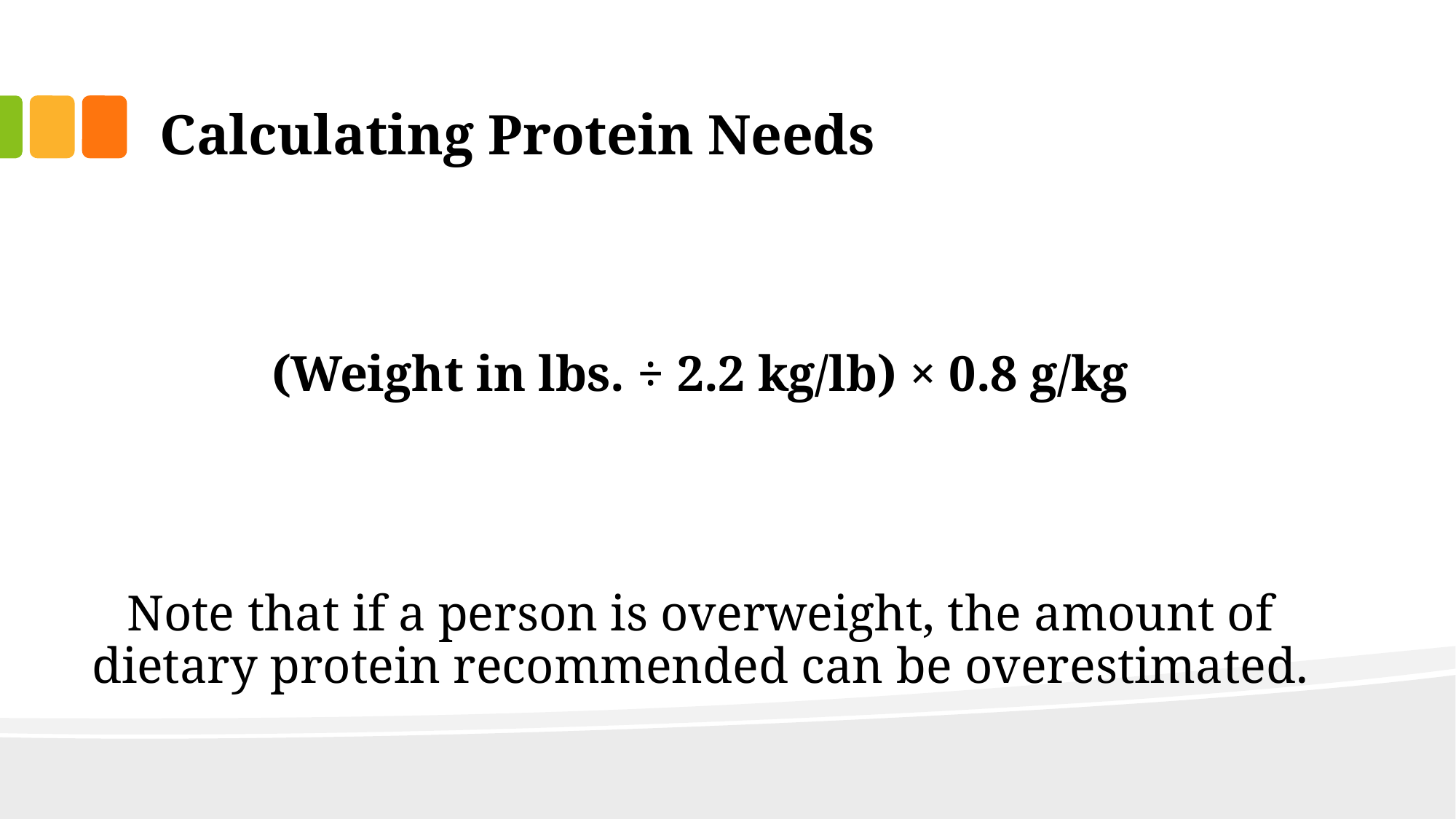

# Calculating Protein Needs

(Weight in lbs. ÷ 2.2 kg/lb) × 0.8 g/kg

Note that if a person is overweight, the amount of dietary protein recommended can be overestimated.